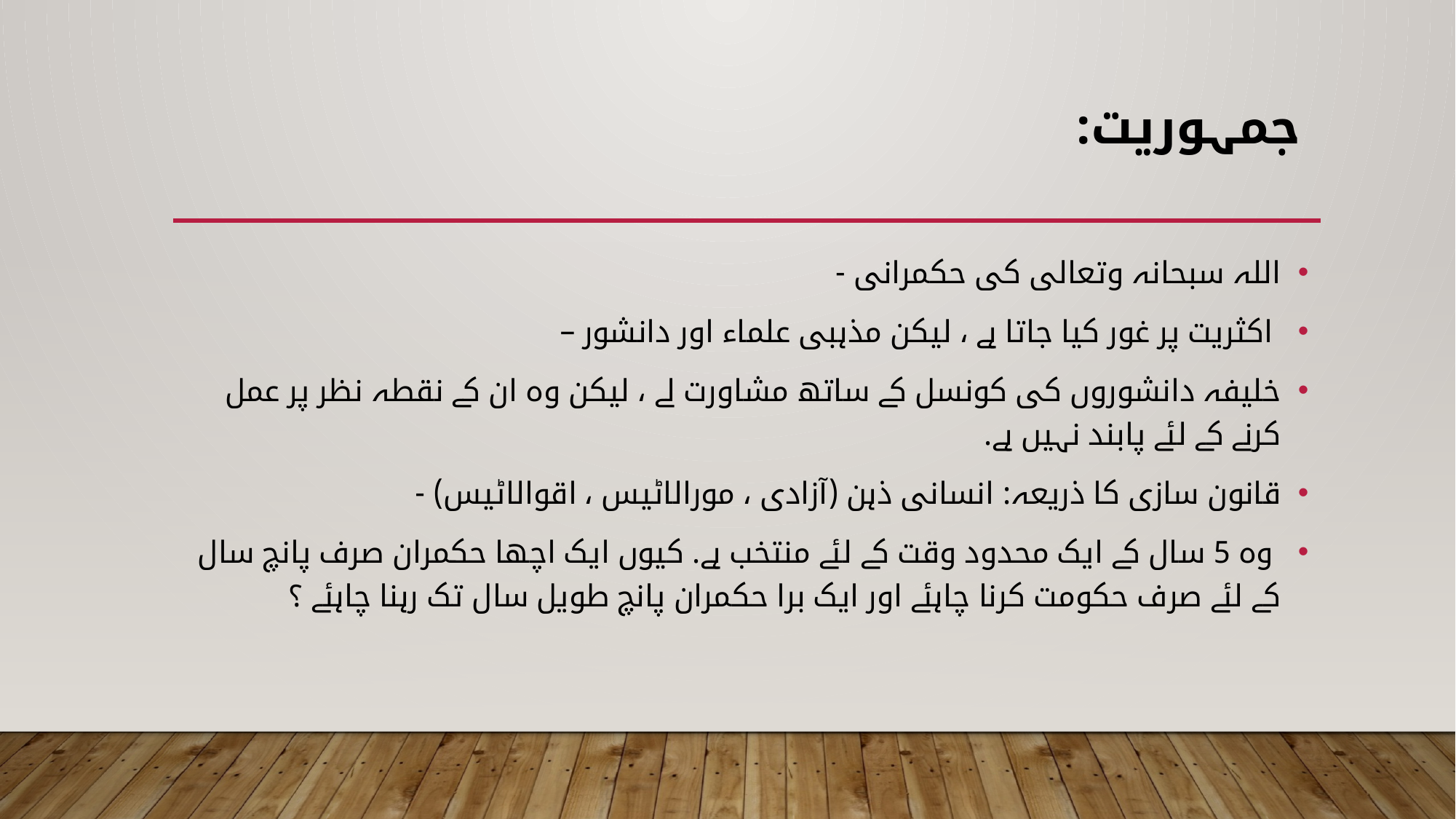

# جمہوریت:
اللہ سبحانہ وتعالی کی حکمرانی -
 اکثریت پر غور کیا جاتا ہے ، لیکن مذہبی علماء اور دانشور –
خلیفہ دانشوروں کی کونسل کے ساتھ مشاورت لے ، لیکن وہ ان کے نقطہ نظر پر عمل کرنے کے لئے پابند نہیں ہے.
قانون سازی کا ذریعہ: انسانی ذہن (آزادی ، مورالاٹیس ، اقوالاٹیس) -
 وہ 5 سال کے ایک محدود وقت کے لئے منتخب ہے. کیوں ایک اچھا حکمران صرف پانچ سال کے لئے صرف حکومت کرنا چاہئے اور ایک برا حکمران پانچ طویل سال تک رہنا چاہئے ؟